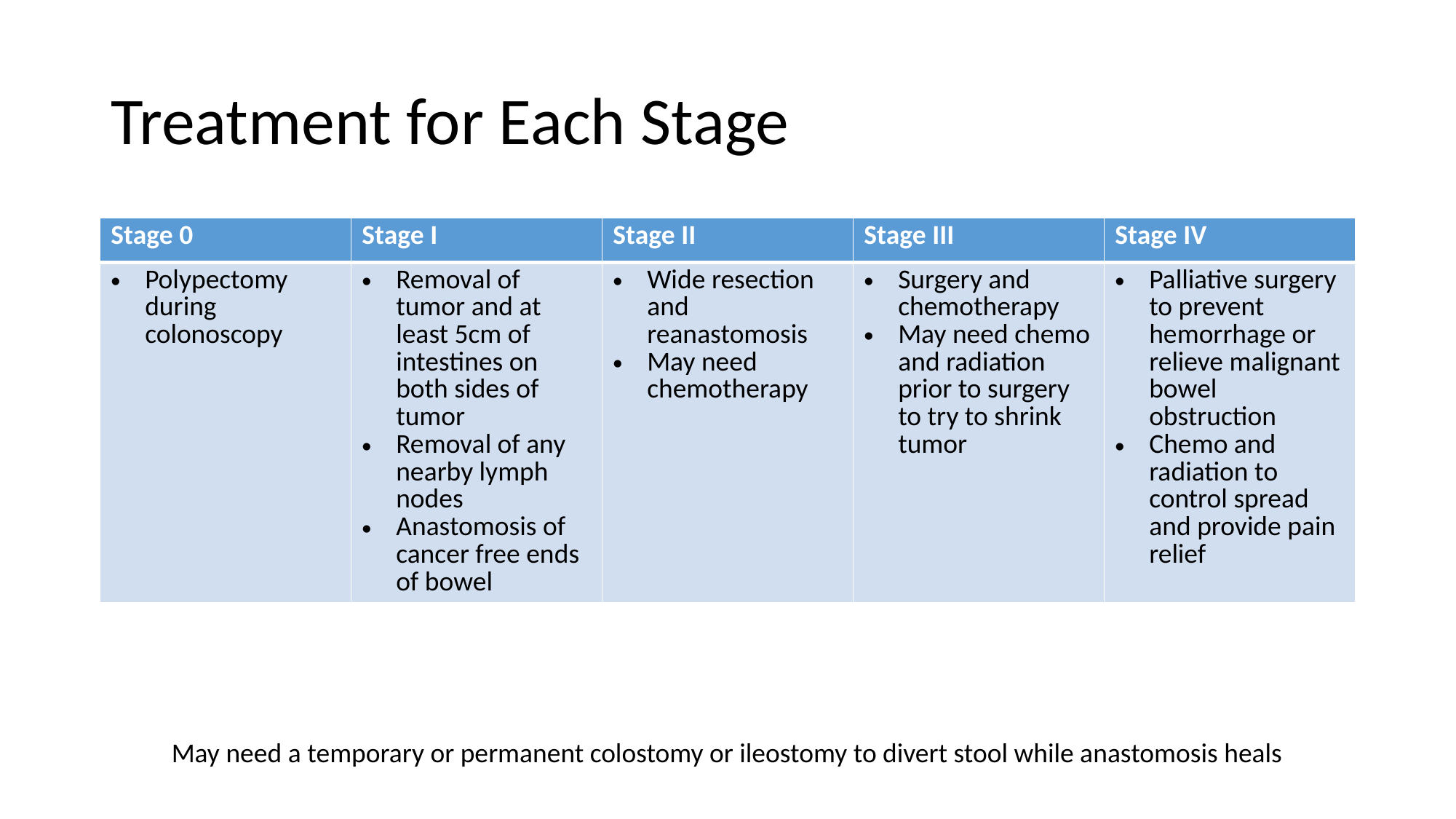

# Treatment for Each Stage
| Stage 0 | Stage I | Stage II | Stage III | Stage IV |
| --- | --- | --- | --- | --- |
| Polypectomy during colonoscopy | Removal of tumor and at least 5cm of intestines on both sides of tumor Removal of any nearby lymph nodes Anastomosis of cancer free ends of bowel | Wide resection and reanastomosis May need chemotherapy | Surgery and chemotherapy May need chemo and radiation prior to surgery to try to shrink tumor | Palliative surgery to prevent hemorrhage or relieve malignant bowel obstruction Chemo and radiation to control spread and provide pain relief |
May need a temporary or permanent colostomy or ileostomy to divert stool while anastomosis heals